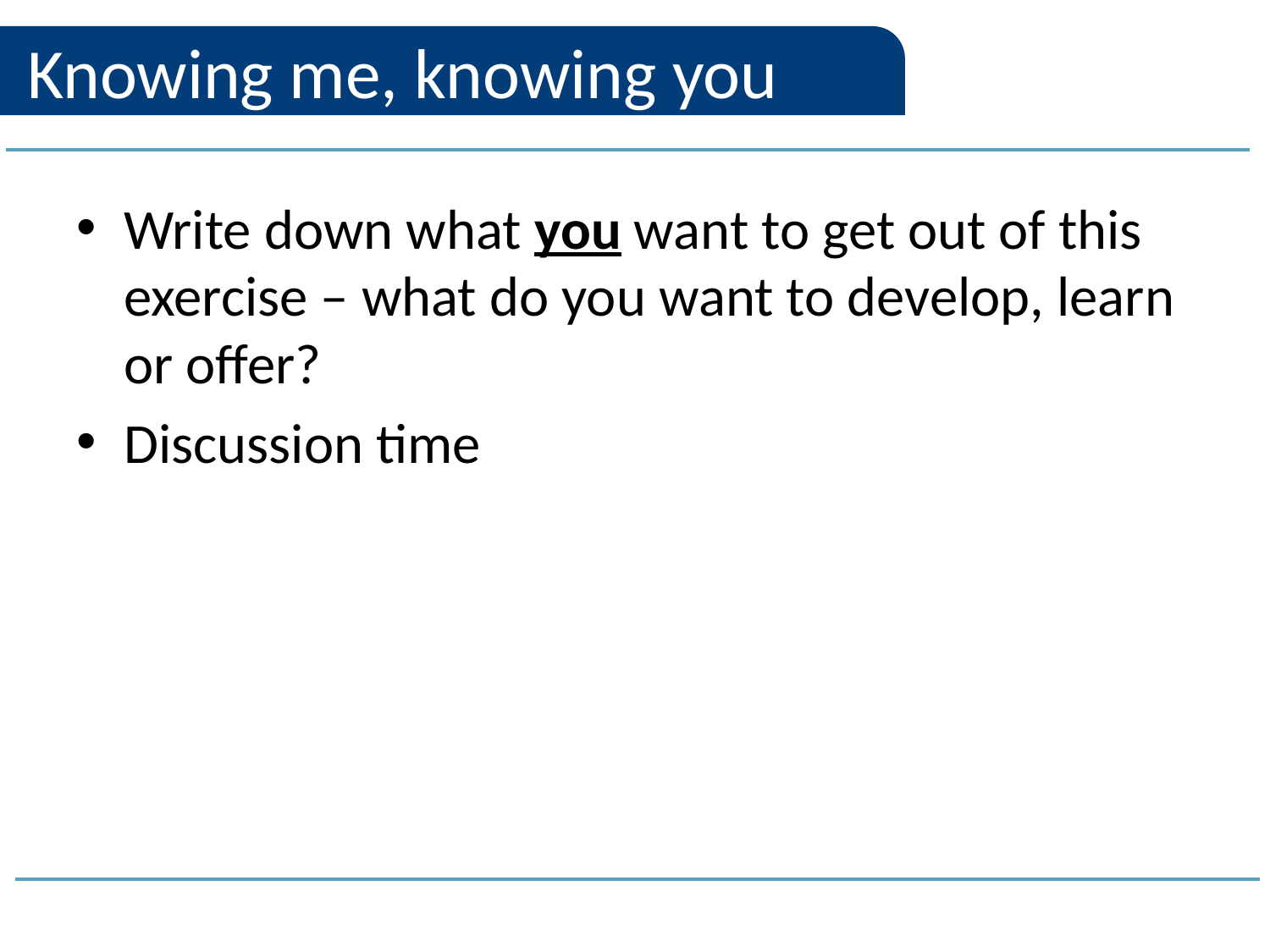

# Knowing me, knowing you
Write down what you want to get out of this exercise – what do you want to develop, learn or offer?
Discussion time